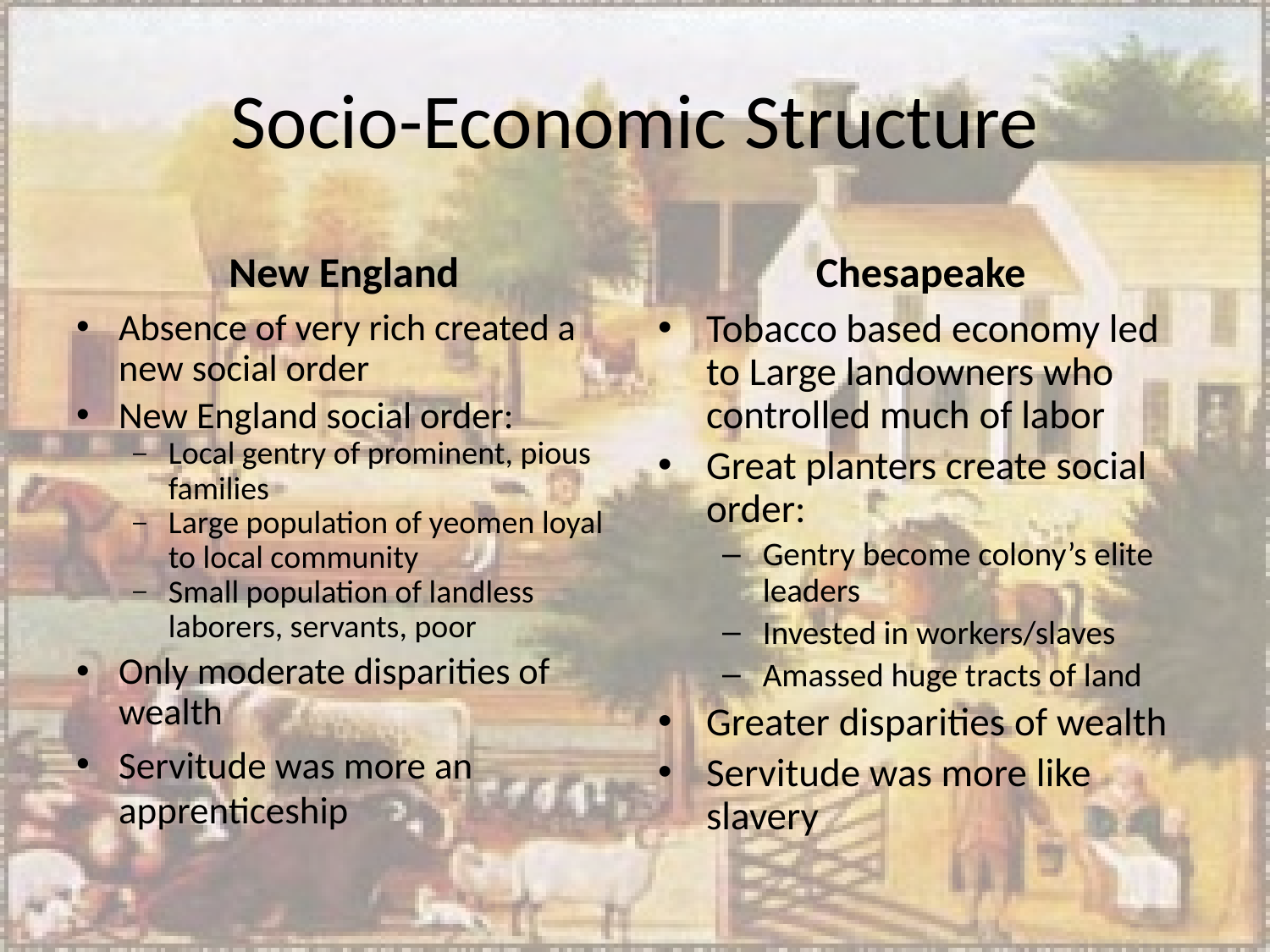

# Socio-Economic Structure
New England
Chesapeake
Absence of very rich created a new social order
New England social order:
Local gentry of prominent, pious families
Large population of yeomen loyal to local community
Small population of landless laborers, servants, poor
Only moderate disparities of wealth
Servitude was more an apprenticeship
Tobacco based economy led to Large landowners who controlled much of labor
Great planters create social order:
Gentry become colony’s elite leaders
Invested in workers/slaves
Amassed huge tracts of land
Greater disparities of wealth
Servitude was more like slavery